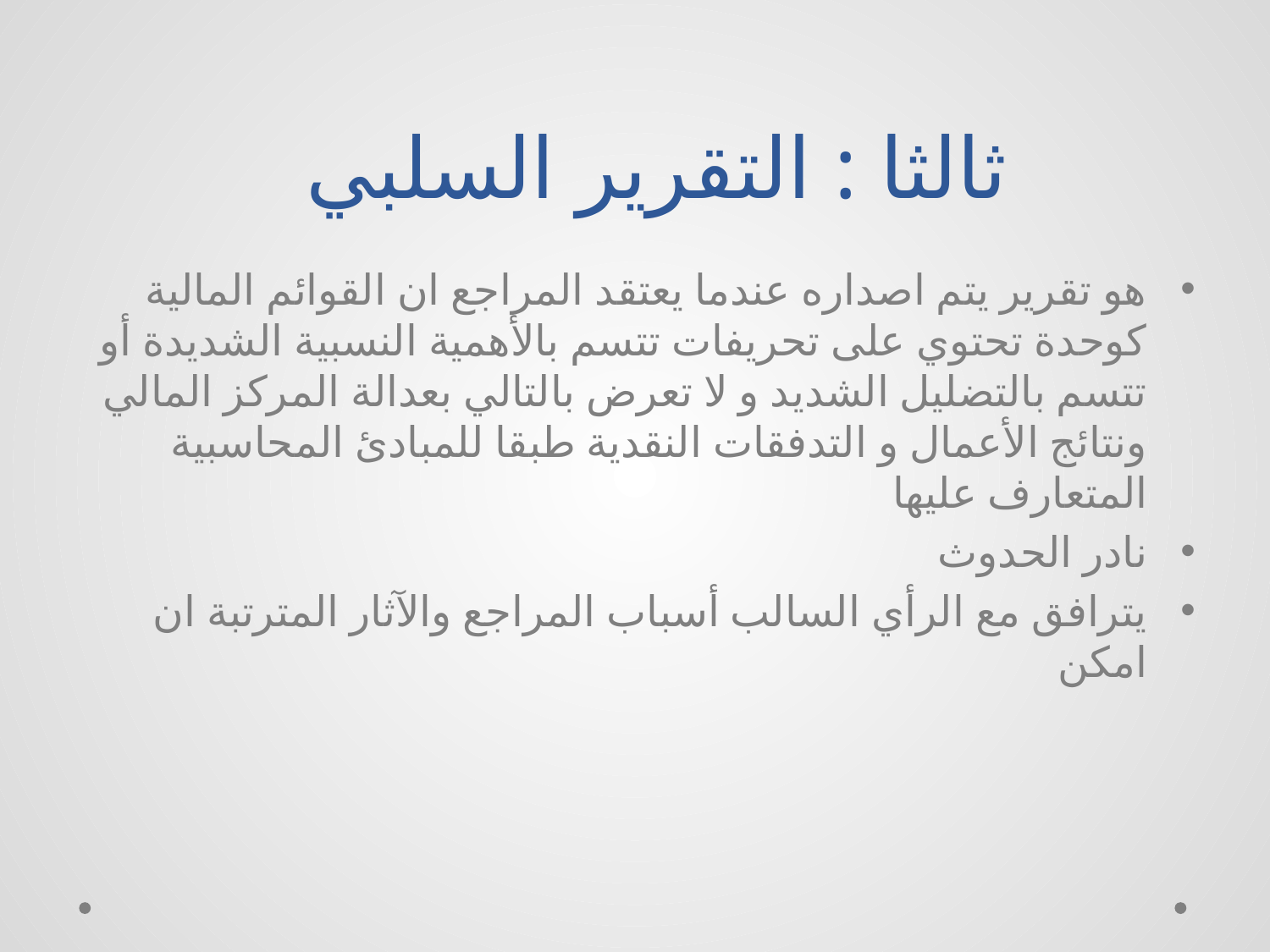

# ثالثا : التقرير السلبي
هو تقرير يتم اصداره عندما يعتقد المراجع ان القوائم المالية كوحدة تحتوي على تحريفات تتسم بالأهمية النسبية الشديدة أو تتسم بالتضليل الشديد و لا تعرض بالتالي بعدالة المركز المالي ونتائج الأعمال و التدفقات النقدية طبقا للمبادئ المحاسبية المتعارف عليها
نادر الحدوث
يترافق مع الرأي السالب أسباب المراجع والآثار المترتبة ان امكن